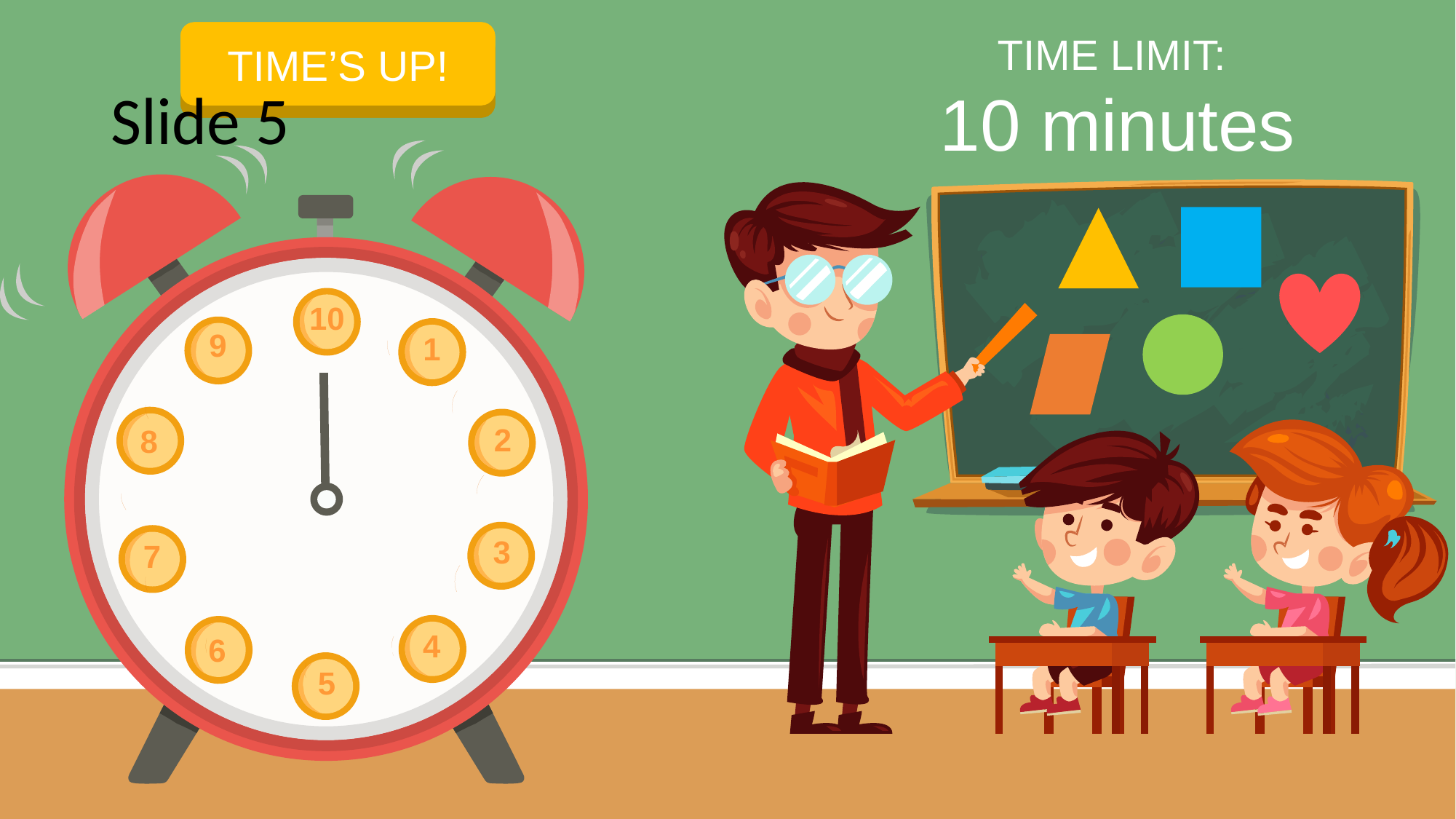

START TIMER

TIME’S UP!

10

9

1

8

2

3

7

4

6

5

TIME LIMIT:
10 minutes
# Slide 5